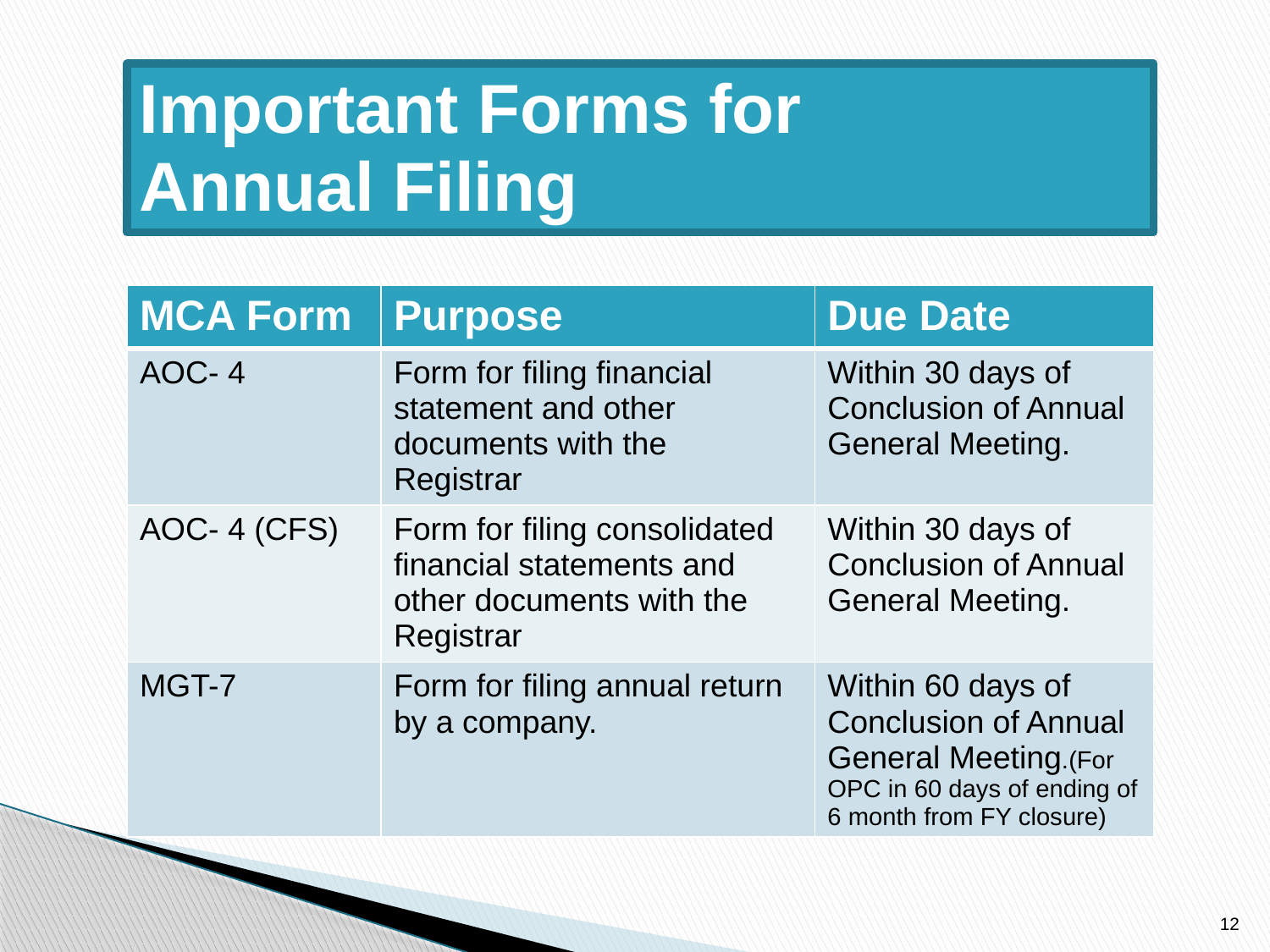

# Important Forms for Annual Filing
| MCA Form | Purpose | Due Date |
| --- | --- | --- |
| AOC- 4 | Form for filing financial statement and other documents with the Registrar | Within 30 days of Conclusion of Annual General Meeting. |
| AOC- 4 (CFS) | Form for filing consolidated financial statements and other documents with the Registrar | Within 30 days of Conclusion of Annual General Meeting. |
| MGT-7 | Form for filing annual return by a company. | Within 60 days of Conclusion of Annual General Meeting.(For OPC in 60 days of ending of 6 month from FY closure) |
12